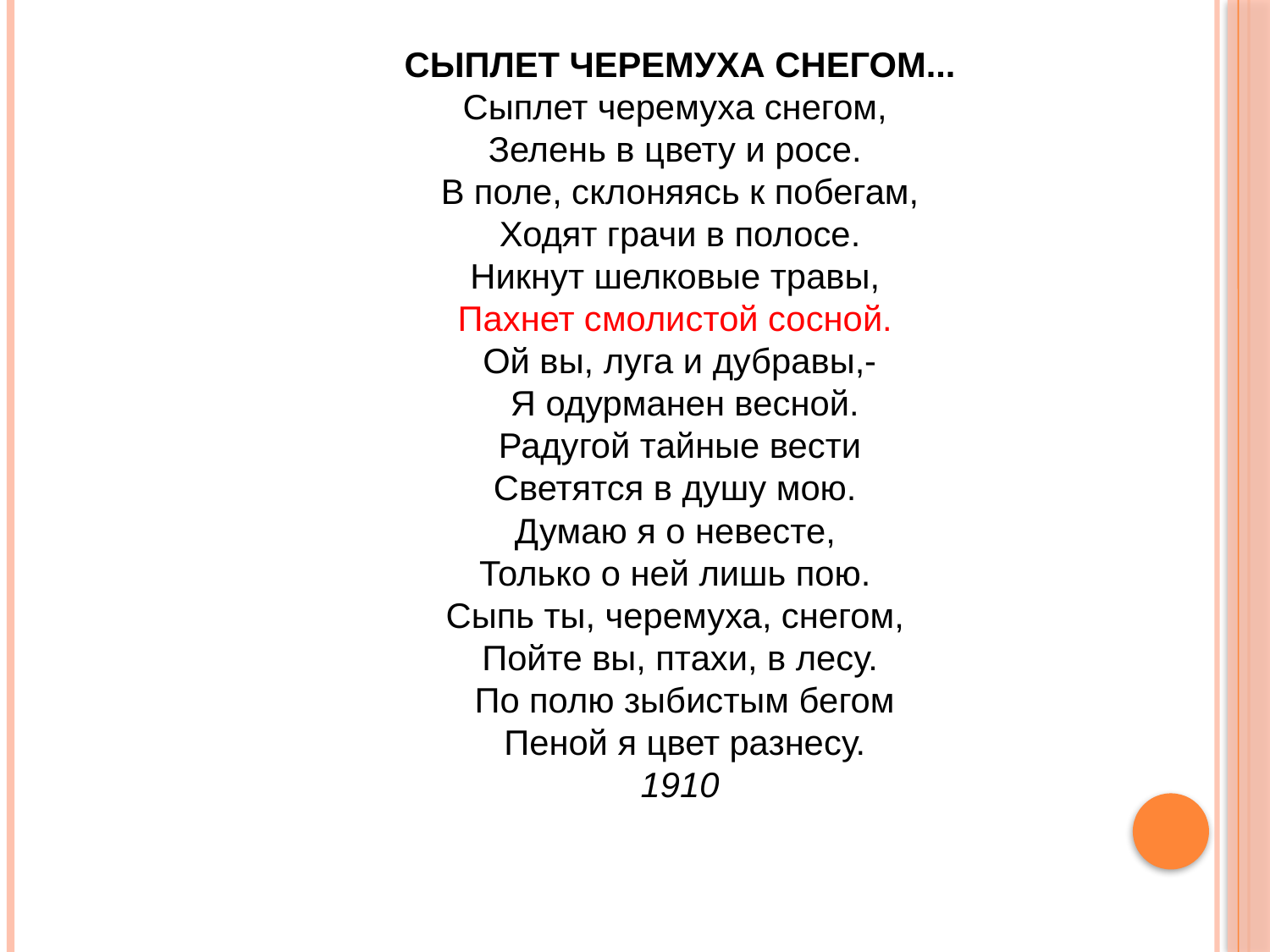

СЫПЛЕТ ЧЕРЕМУХА СНЕГОМ...
Сыплет черемуха снегом,
Зелень в цвету и росе.
В поле, склоняясь к побегам,
 Ходят грачи в полосе.
Никнут шелковые травы,
Пахнет смолистой сосной.
Ой вы, луга и дубравы,-
 Я одурманен весной.
 Радугой тайные вести
Светятся в душу мою.
Думаю я о невесте,
Только о ней лишь пою.
Сыпь ты, черемуха, снегом,
Пойте вы, птахи, в лесу.
 По полю зыбистым бегом
 Пеной я цвет разнесу.
1910